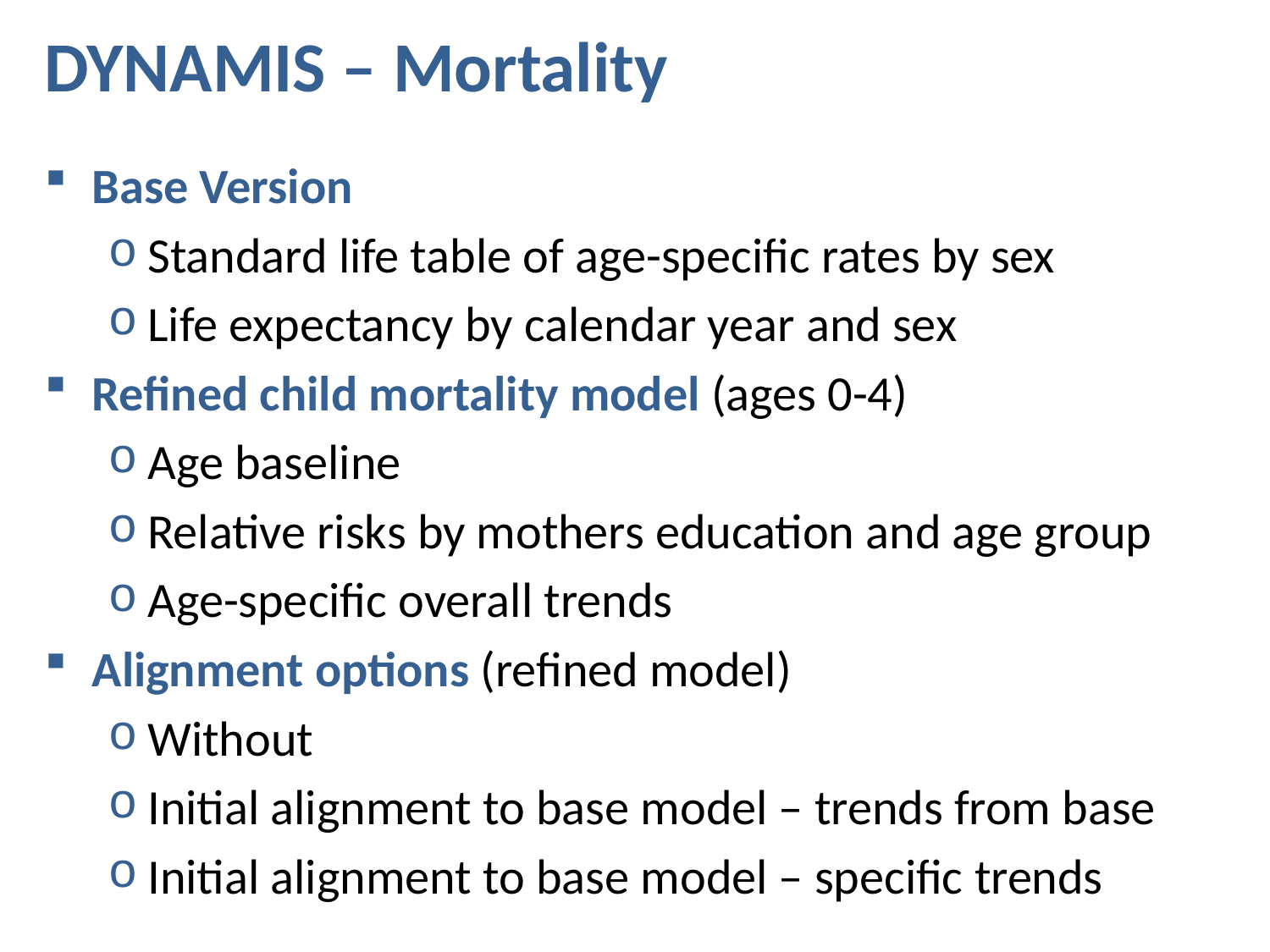

# DYNAMIS – Mortality
Base Version
Standard life table of age-specific rates by sex
Life expectancy by calendar year and sex
Refined child mortality model (ages 0-4)
Age baseline
Relative risks by mothers education and age group
Age-specific overall trends
Alignment options (refined model)
Without
Initial alignment to base model – trends from base
Initial alignment to base model – specific trends